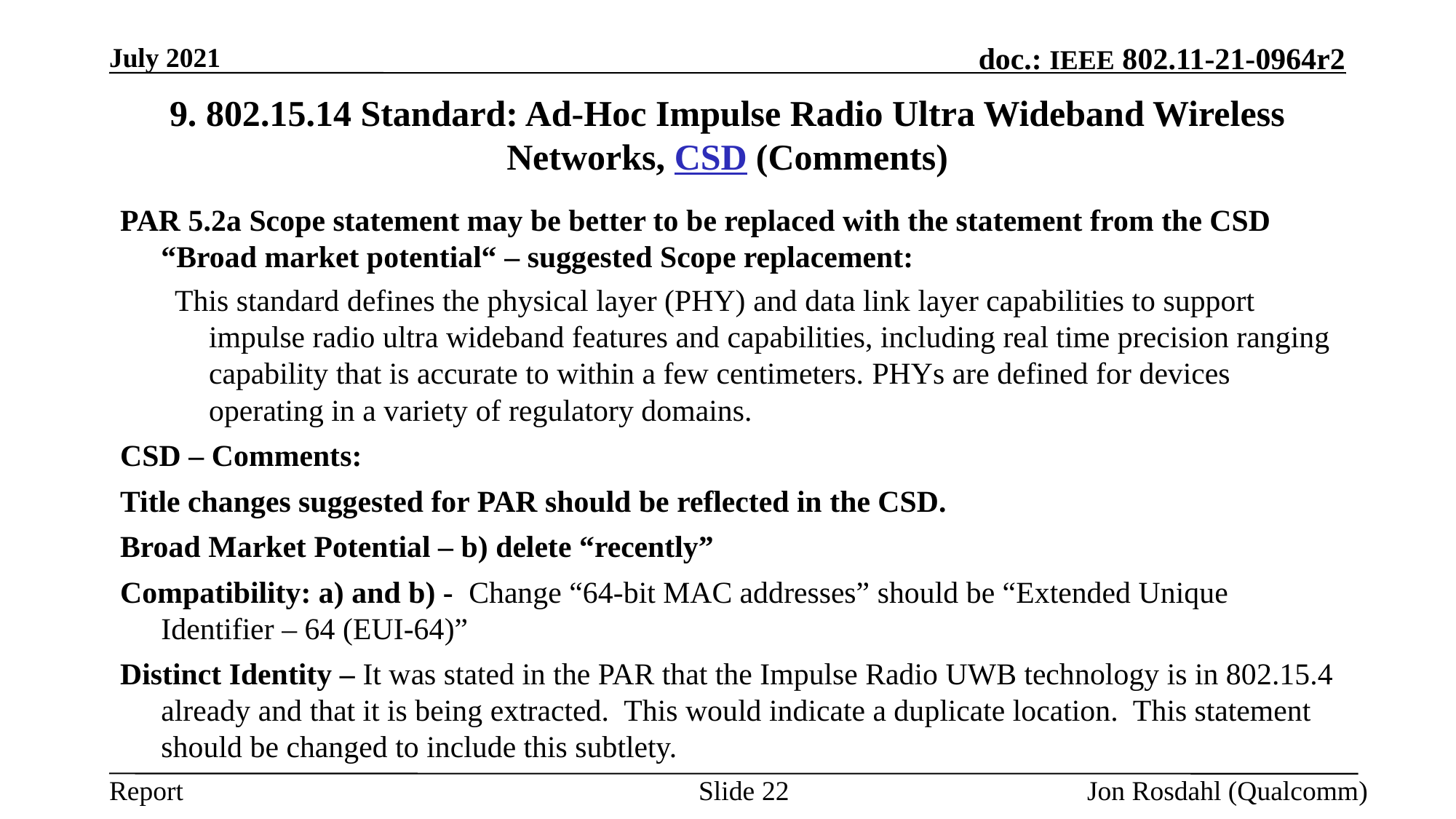

July 2021
# 9. 802.15.14 Standard: Ad-Hoc Impulse Radio Ultra Wideband Wireless Networks, CSD (Comments)
PAR 5.2a Scope statement may be better to be replaced with the statement from the CSD “Broad market potential“ – suggested Scope replacement:
This standard defines the physical layer (PHY) and data link layer capabilities to support impulse radio ultra wideband features and capabilities, including real time precision ranging capability that is accurate to within a few centimeters. PHYs are defined for devices operating in a variety of regulatory domains.
CSD – Comments:
Title changes suggested for PAR should be reflected in the CSD.
Broad Market Potential – b) delete “recently”
Compatibility: a) and b) -  Change “64-bit MAC addresses” should be “Extended Unique Identifier – 64 (EUI-64)”
Distinct Identity – It was stated in the PAR that the Impulse Radio UWB technology is in 802.15.4 already and that it is being extracted.  This would indicate a duplicate location.  This statement should be changed to include this subtlety.

Slide 22
Jon Rosdahl (Qualcomm)